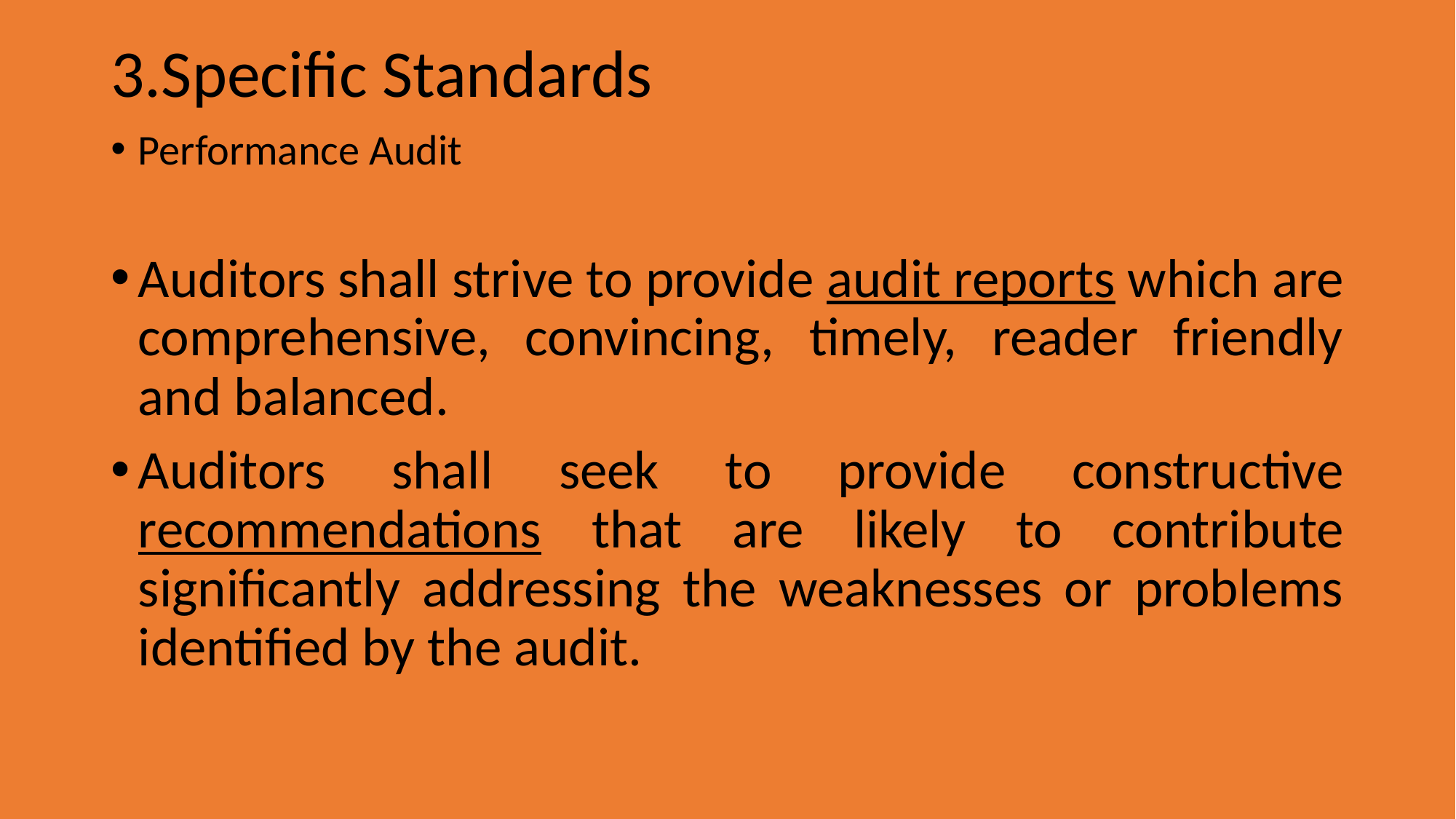

# 3.Specific Standards
Performance Audit

Auditors shall strive to provide audit reports which are comprehensive, convincing, timely, reader friendly and balanced.
Auditors shall seek to provide constructive recommendations that are likely to contribute significantly addressing the weaknesses or problems identified by the audit.